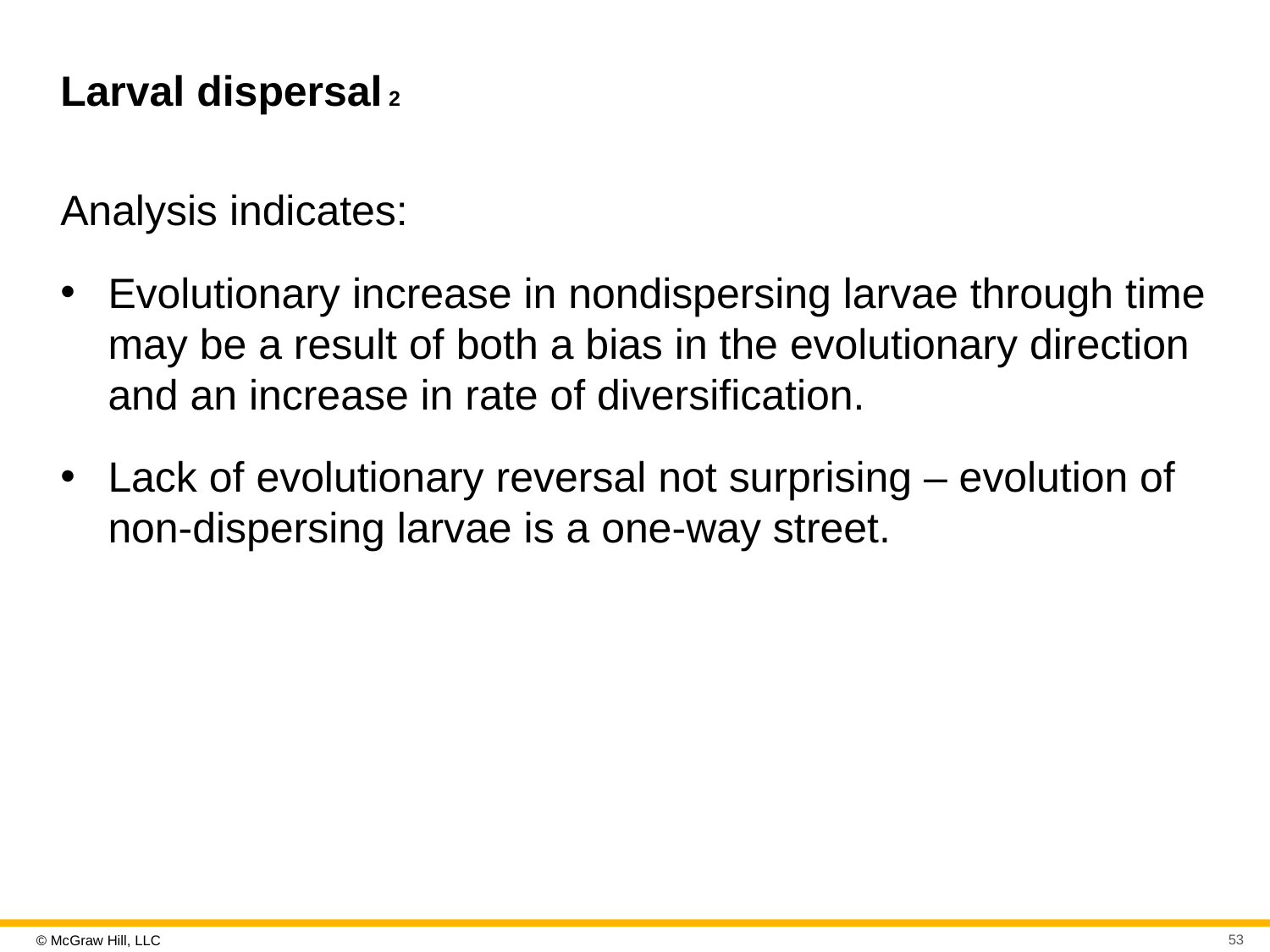

# Larval dispersal 2
Analysis indicates:
Evolutionary increase in nondispersing larvae through time may be a result of both a bias in the evolutionary direction and an increase in rate of diversification.
Lack of evolutionary reversal not surprising – evolution of non-dispersing larvae is a one-way street.
53